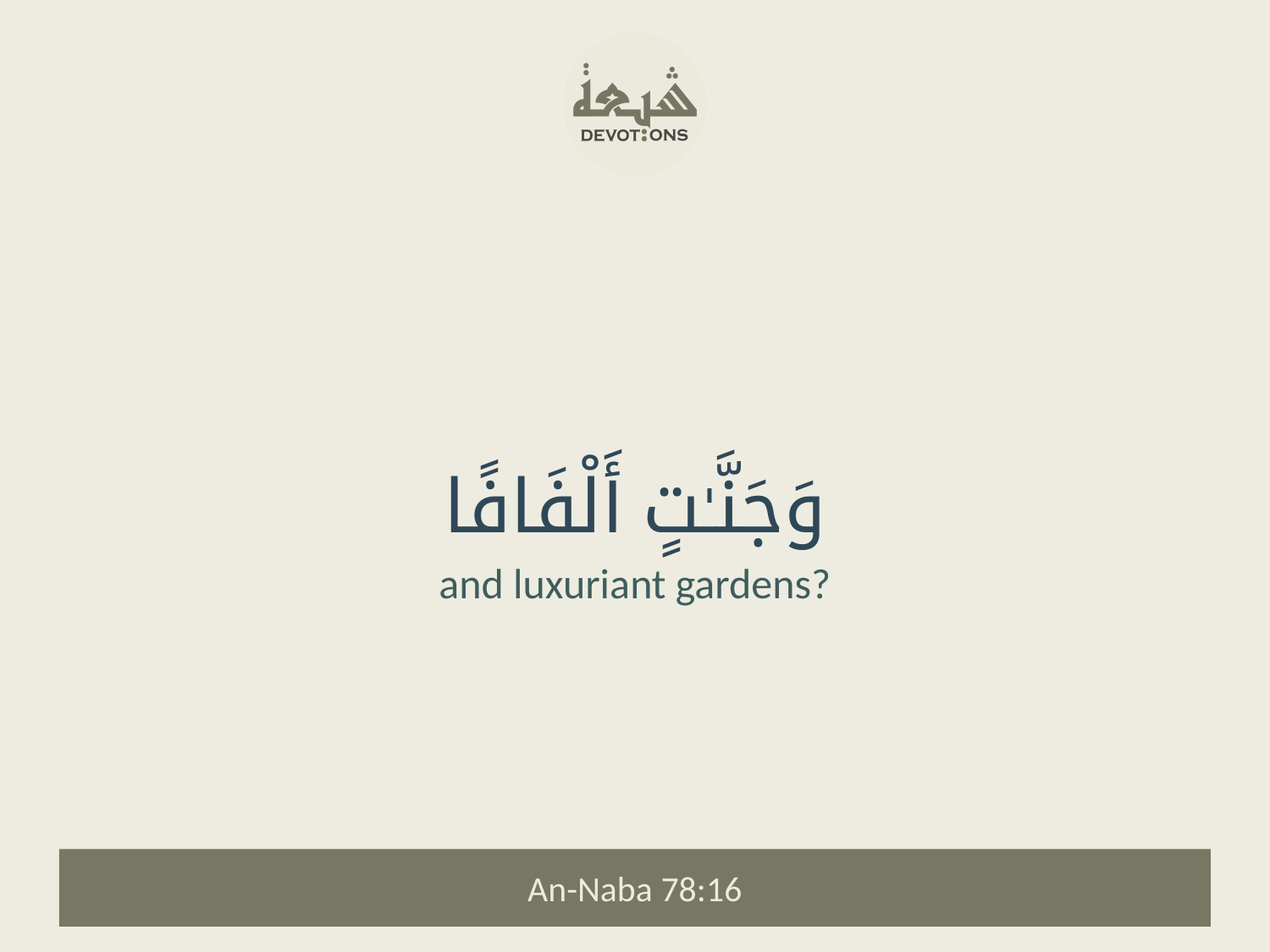

وَجَنَّـٰتٍ أَلْفَافًا
and luxuriant gardens?
An-Naba 78:16